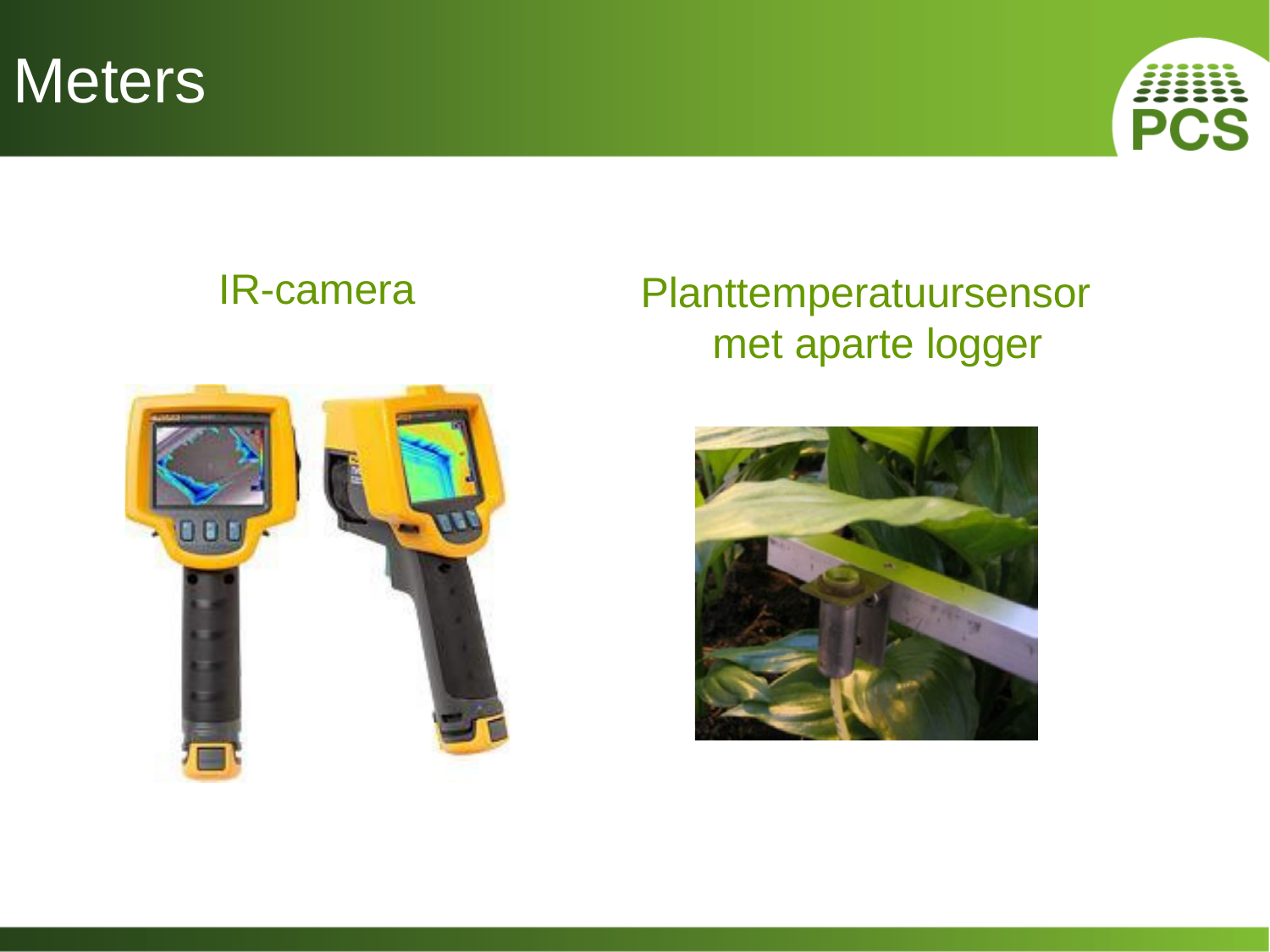

# Meters
IR-camera
Planttemperatuursensor  met aparte logger